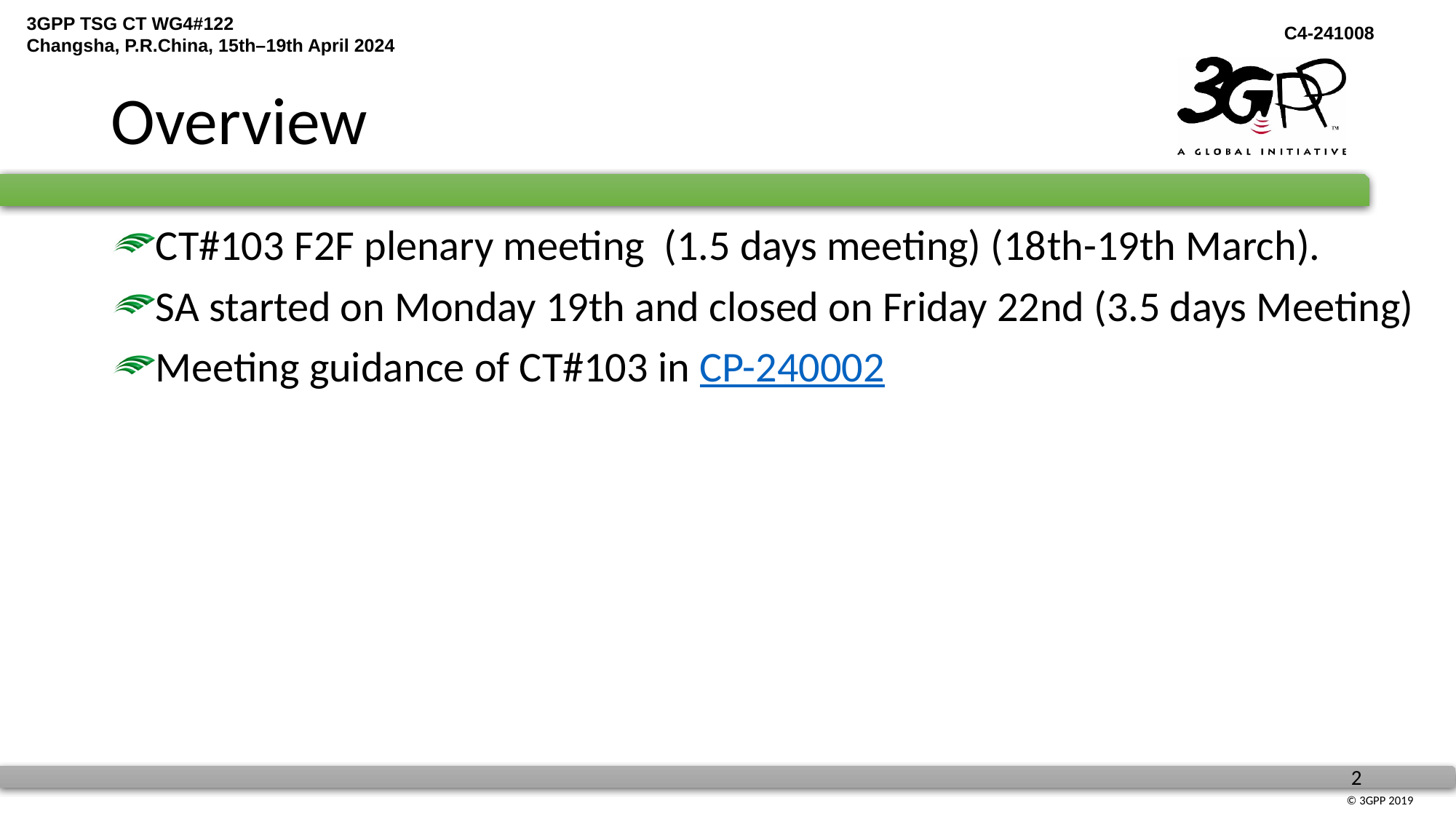

# Overview
CT#103 F2F plenary meeting  (1.5 days meeting) (18th-19th March).
SA started on Monday 19th and closed on Friday 22nd (3.5 days Meeting)
Meeting guidance of CT#103 in CP-240002